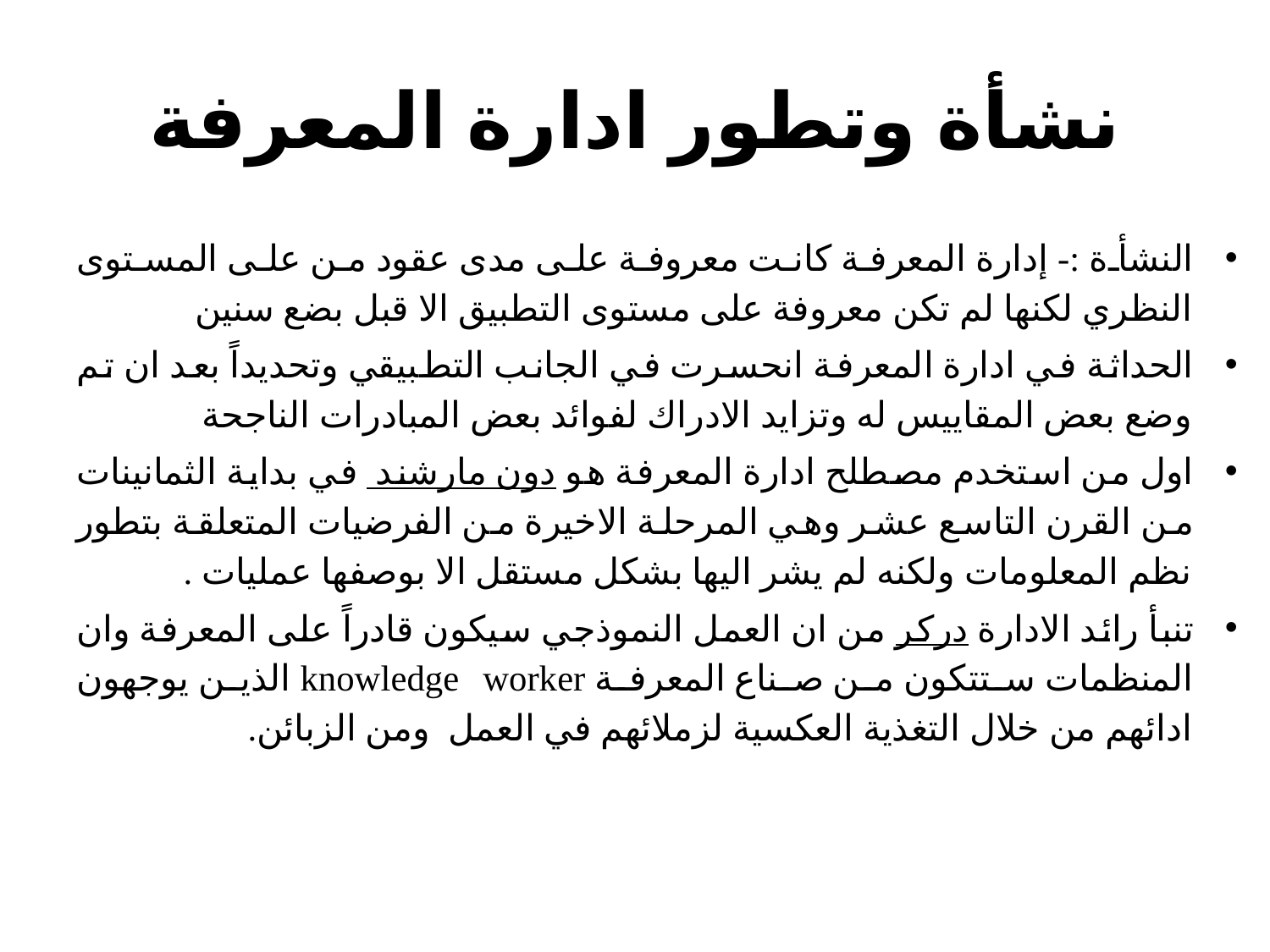

# نشأة وتطور ادارة المعرفة
النشأة :- إدارة المعرفة كانت معروفة على مدى عقود من على المستوى النظري لكنها لم تكن معروفة على مستوى التطبيق الا قبل بضع سنين
الحداثة في ادارة المعرفة انحسرت في الجانب التطبيقي وتحديداً بعد ان تم وضع بعض المقاييس له وتزايد الادراك لفوائد بعض المبادرات الناجحة
اول من استخدم مصطلح ادارة المعرفة هو دون مارشند  في بداية الثمانينات من القرن التاسع عشر وهي المرحلة الاخيرة من الفرضيات المتعلقة بتطور نظم المعلومات ولكنه لم يشر اليها بشكل مستقل الا بوصفها عمليات .
تنبأ رائد الادارة دركر من ان العمل النموذجي سيكون قادراً على المعرفة وان المنظمات ستتكون من صناع المعرفة knowledge worker الذين يوجهون ادائهم من خلال التغذية العكسية لزملائهم في العمل  ومن الزبائن.